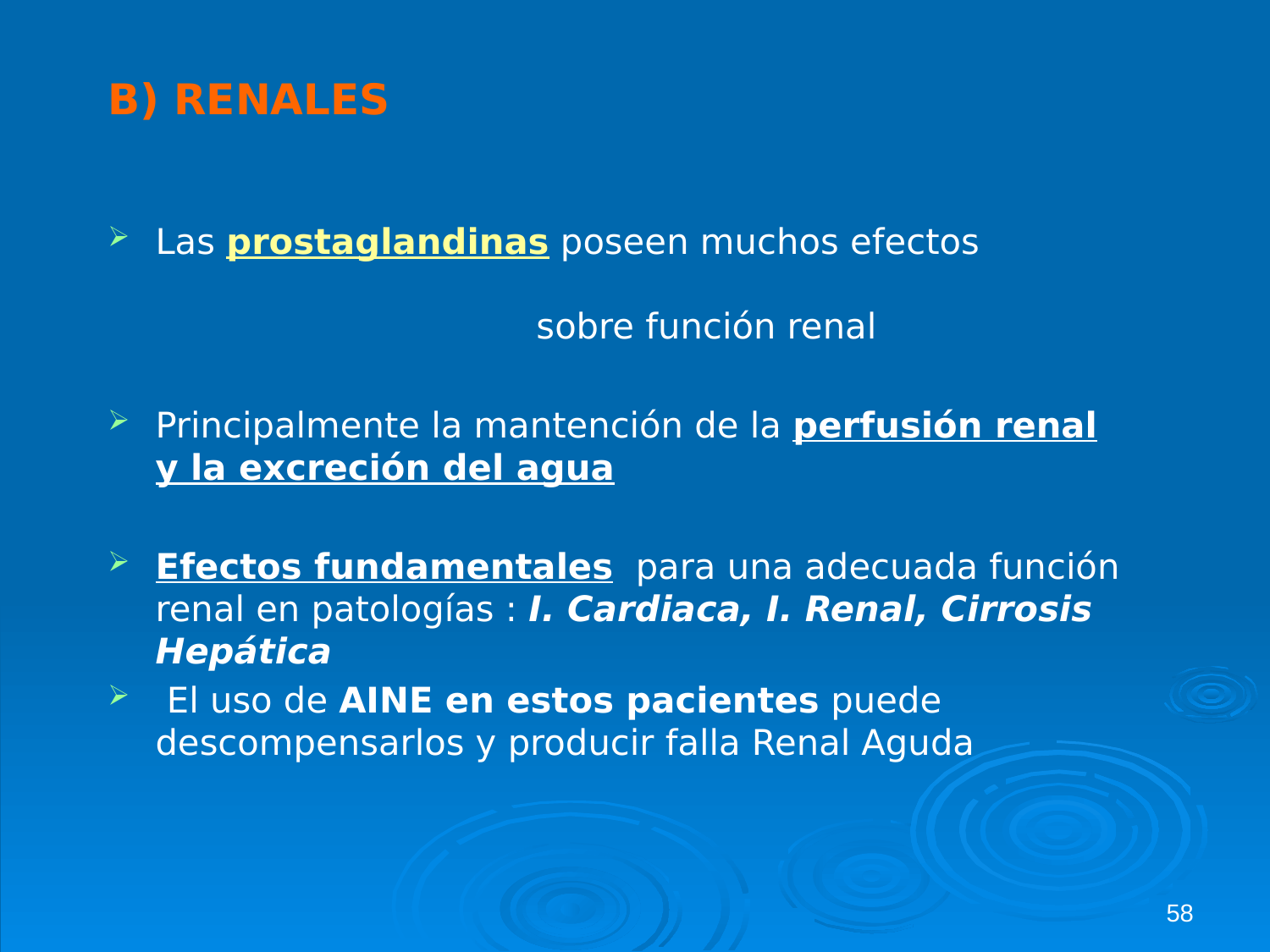

B) RENALES

Las prostaglandinas poseen muchos efectos                                                                                                                                      sobre función renal

Principalmente la mantención de la perfusión renal y la excreción del agua

Efectos fundamentales  para una adecuada función renal en patologías : I. Cardiaca, I. Renal, Cirrosis Hepática
 El uso de AINE en estos pacientes puede descompensarlos y producir falla Renal Aguda

58